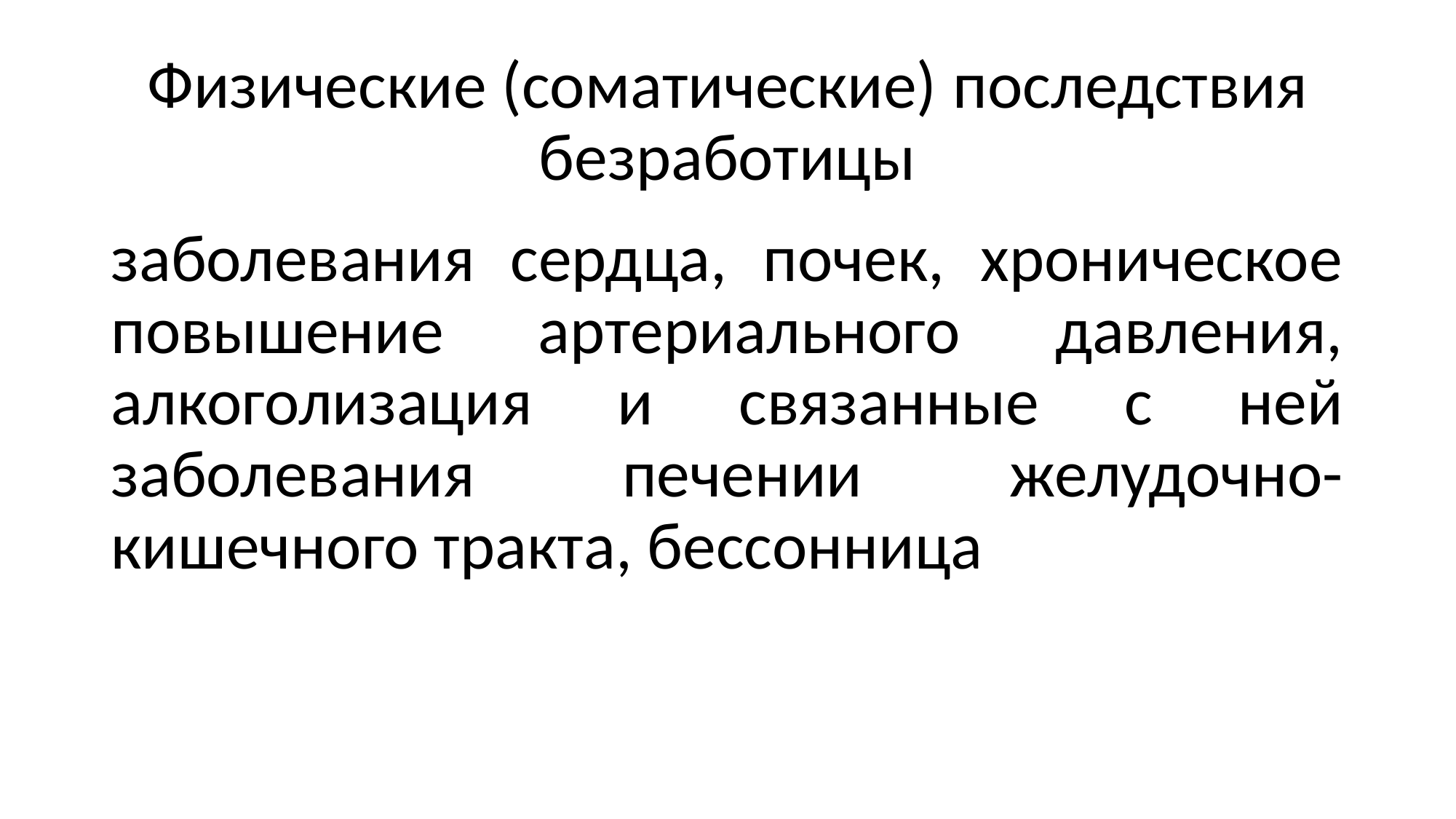

# Физические (соматические) последствия безработицы
заболевания сердца, почек, хроническое повышение артериального давления, алкоголизация и связанные с ней заболевания печении желудочно-кишечного тракта, бессонница